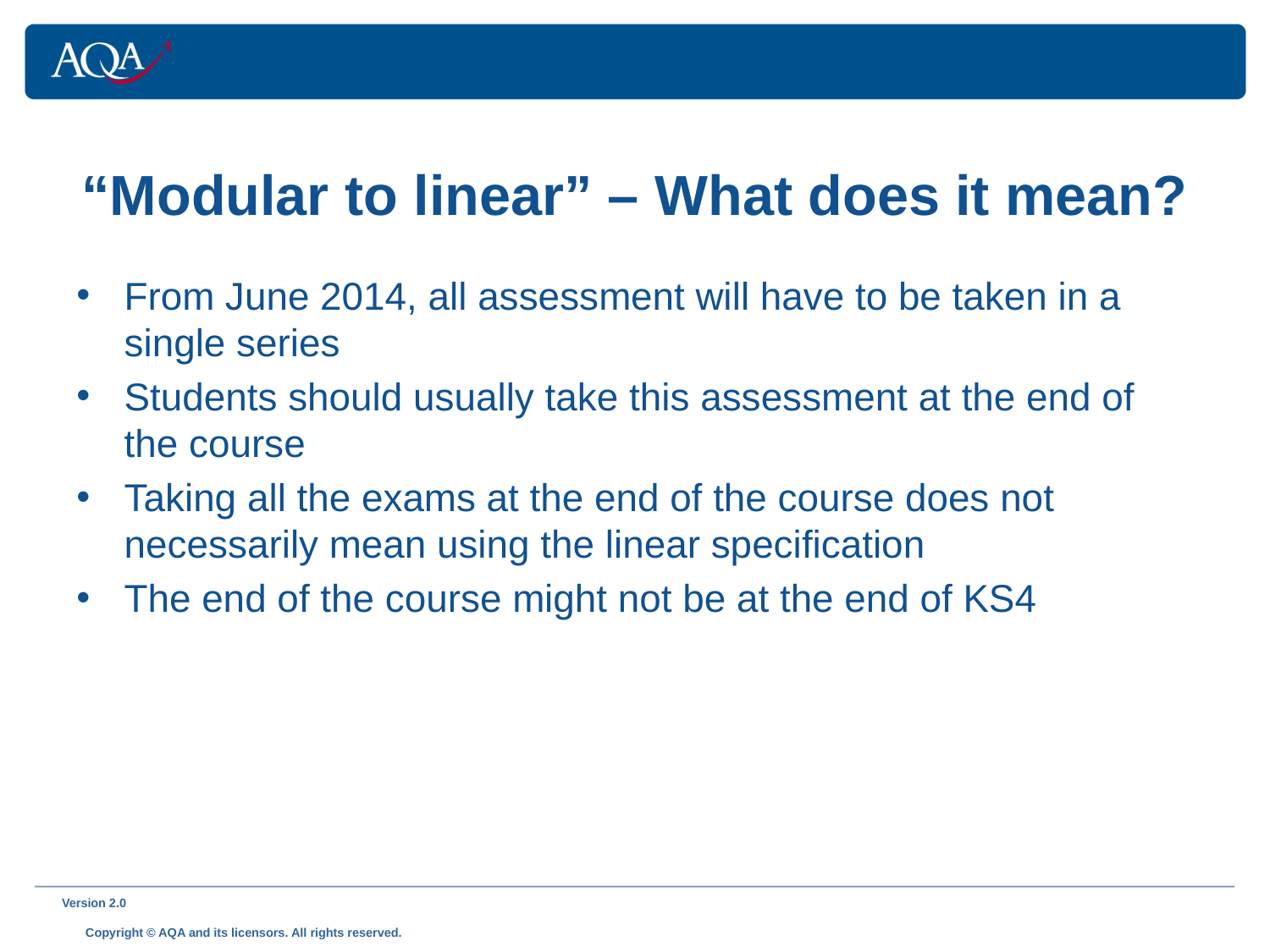

# “Modular to linear” – What does it mean?
From June 2014, all assessment will have to be taken in a single series
Students should usually take this assessment at the end of the course
Taking all the exams at the end of the course does not necessarily mean using the linear specification
The end of the course might not be at the end of KS4
Version 2.0                       	       Copyright © AQA and its licensors. All rights reserved.